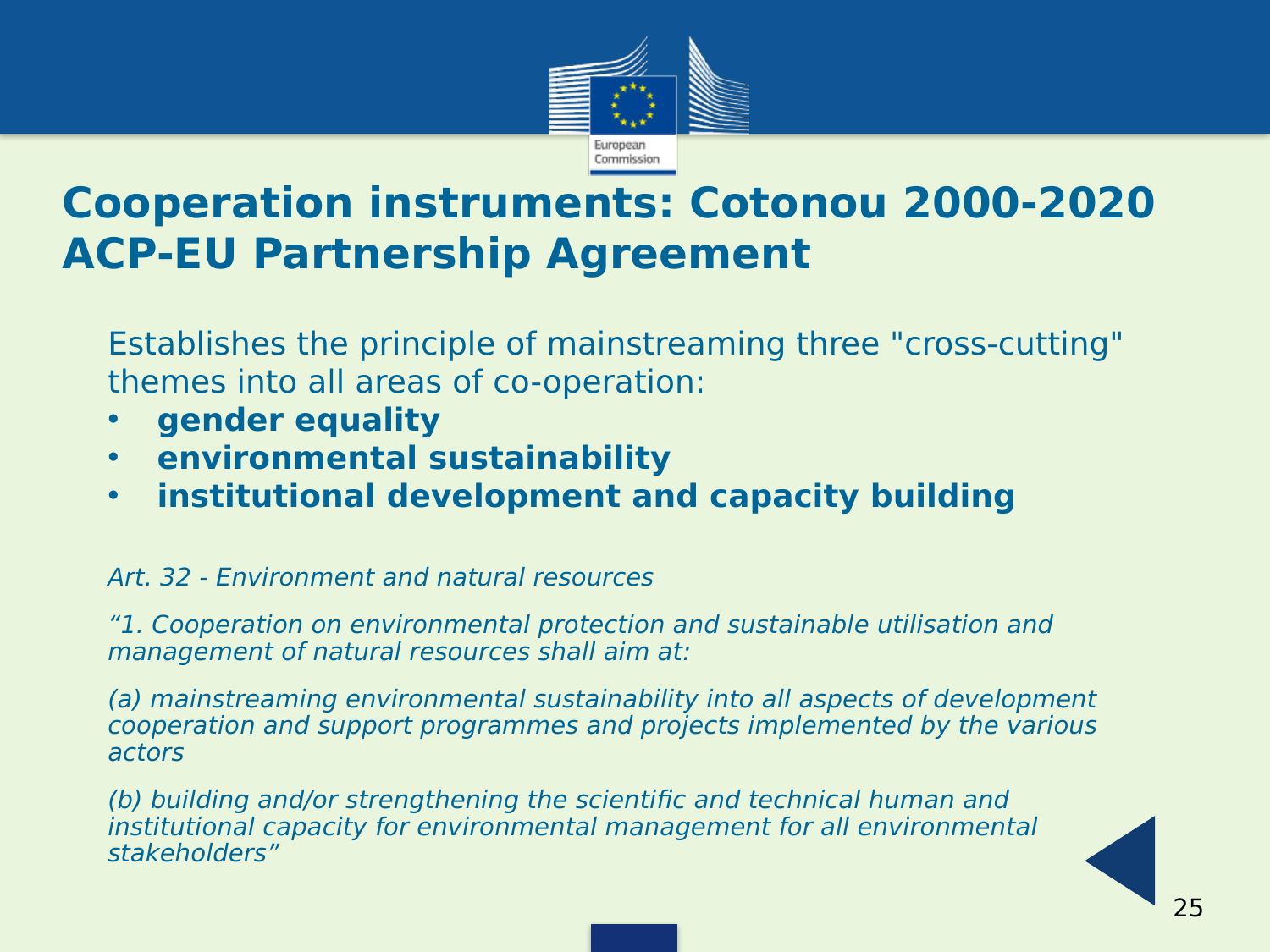

# Cooperation instruments: Cotonou 2000-2020 ACP-EU Partnership Agreement
Establishes the principle of mainstreaming three "cross-cutting" themes into all areas of co-operation:
gender equality
environmental sustainability
institutional development and capacity building
Art. 32 - Environment and natural resources
“1. Cooperation on environmental protection and sustainable utilisation and management of natural resources shall aim at:
(a) mainstreaming environmental sustainability into all aspects of development cooperation and support programmes and projects implemented by the various actors
(b) building and/or strengthening the scientific and technical human and institutional capacity for environmental management for all environmental stakeholders”

25